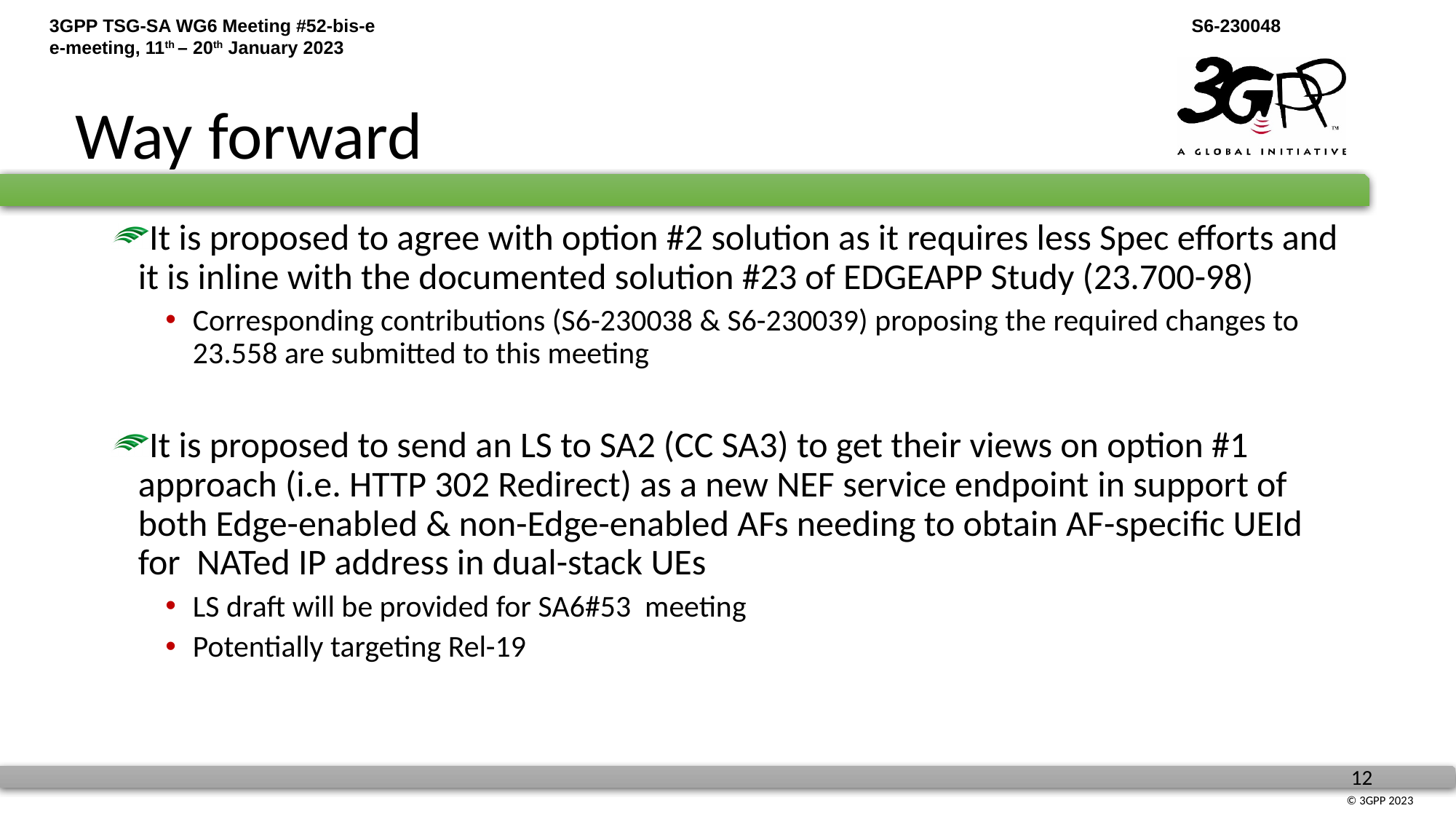

# Way forward
It is proposed to agree with option #2 solution as it requires less Spec efforts and it is inline with the documented solution #23 of EDGEAPP Study (23.700-98)
Corresponding contributions (S6-230038 & S6-230039) proposing the required changes to 23.558 are submitted to this meeting

It is proposed to send an LS to SA2 (CC SA3) to get their views on option #1 approach (i.e. HTTP 302 Redirect) as a new NEF service endpoint in support of both Edge-enabled & non-Edge-enabled AFs needing to obtain AF-specific UEId for  NATed IP address in dual-stack UEs
LS draft will be provided for SA6#53  meeting
Potentially targeting Rel-19